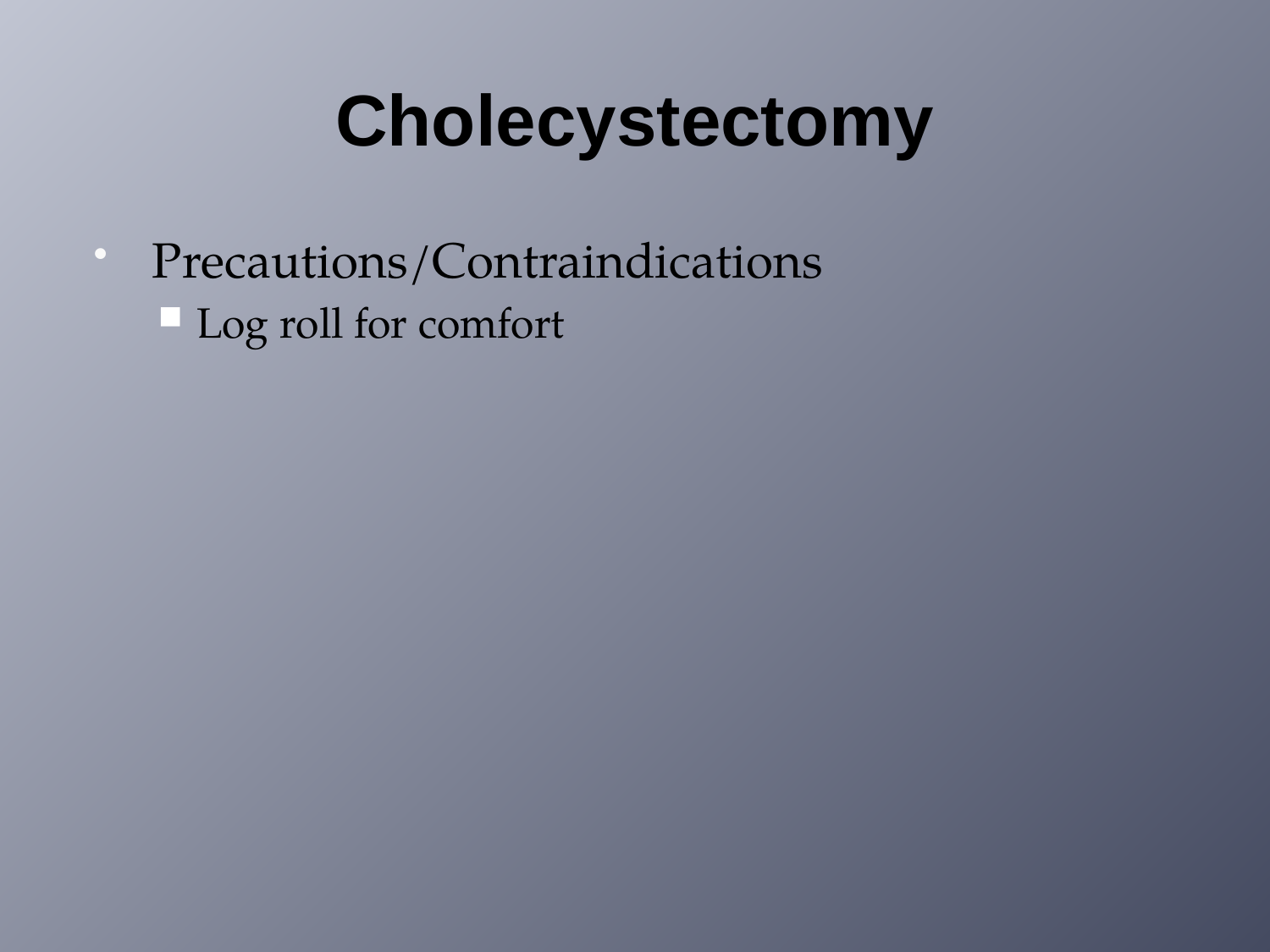

# Cholecystectomy
Precautions/Contraindications
Log roll for comfort